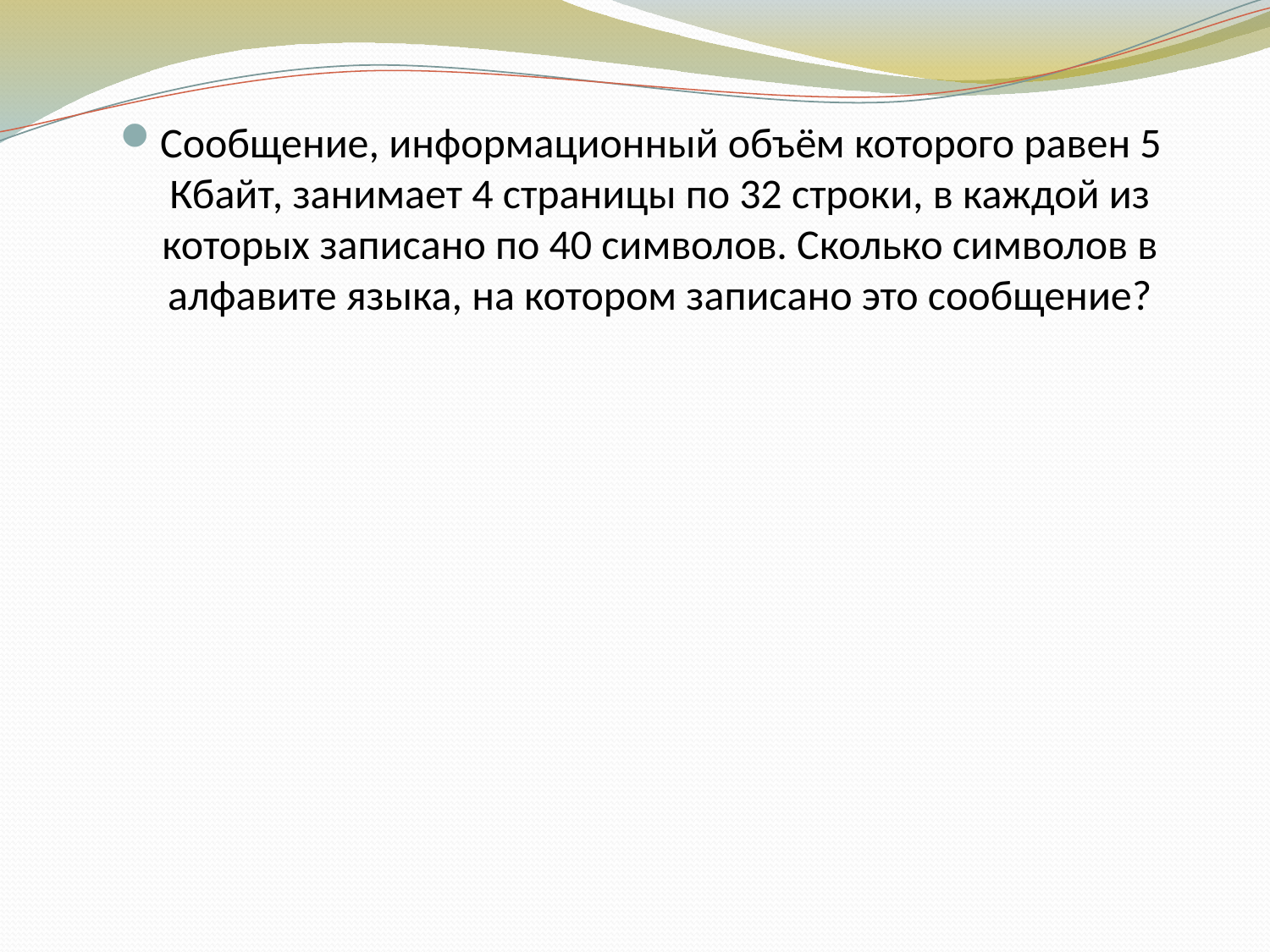

Сообщение, информационный объём которого равен 5 Кбайт, занимает 4 страницы по 32 строки, в каждой из которых записано по 40 символов. Сколько символов в алфавите языка, на котором записано это сообщение?